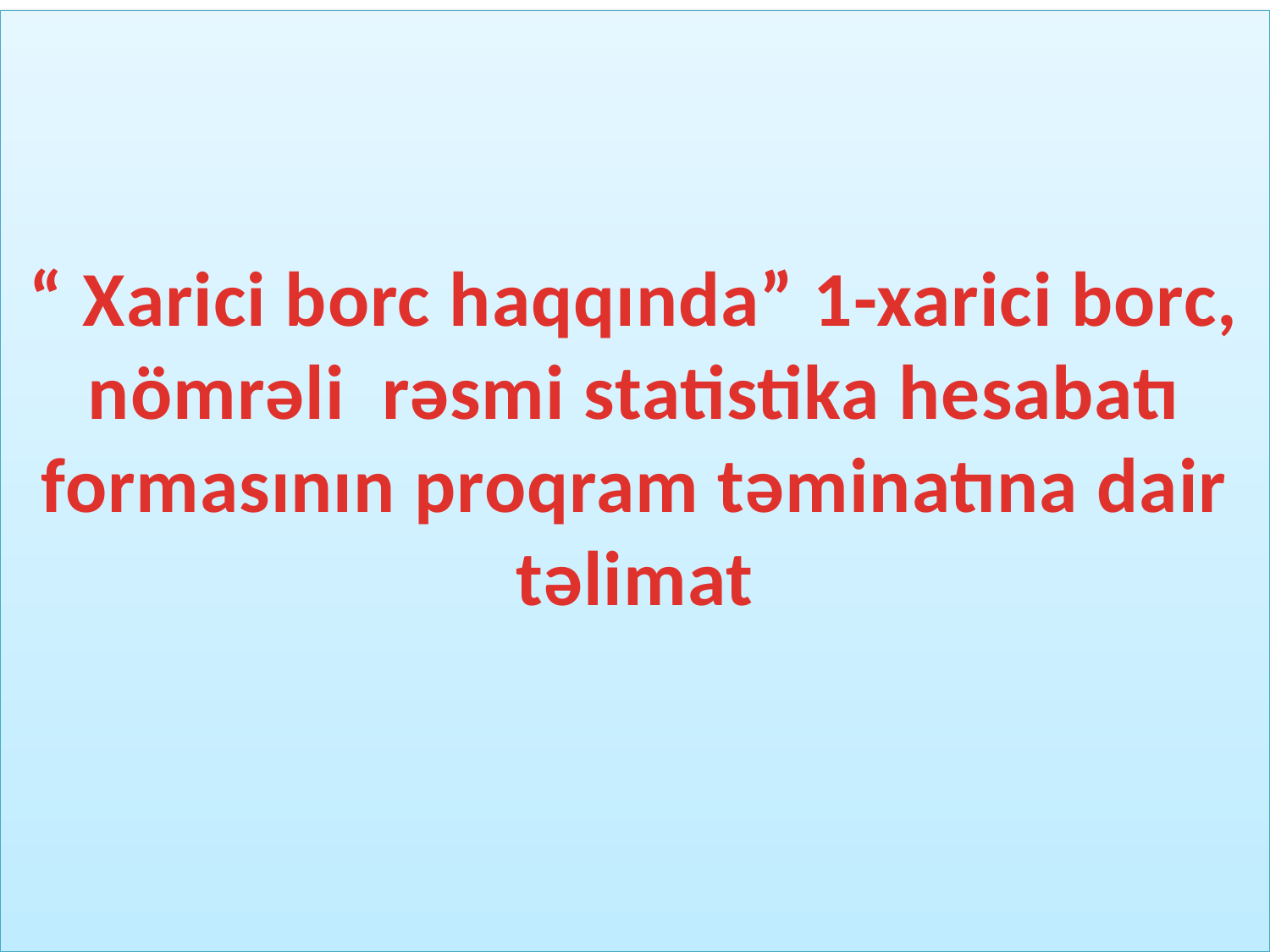

# “ Xarici borc haqqında” 1-xarici borc, nömrəli  rəsmi statistika hesabatı formasının proqram təminatına dair təlimat